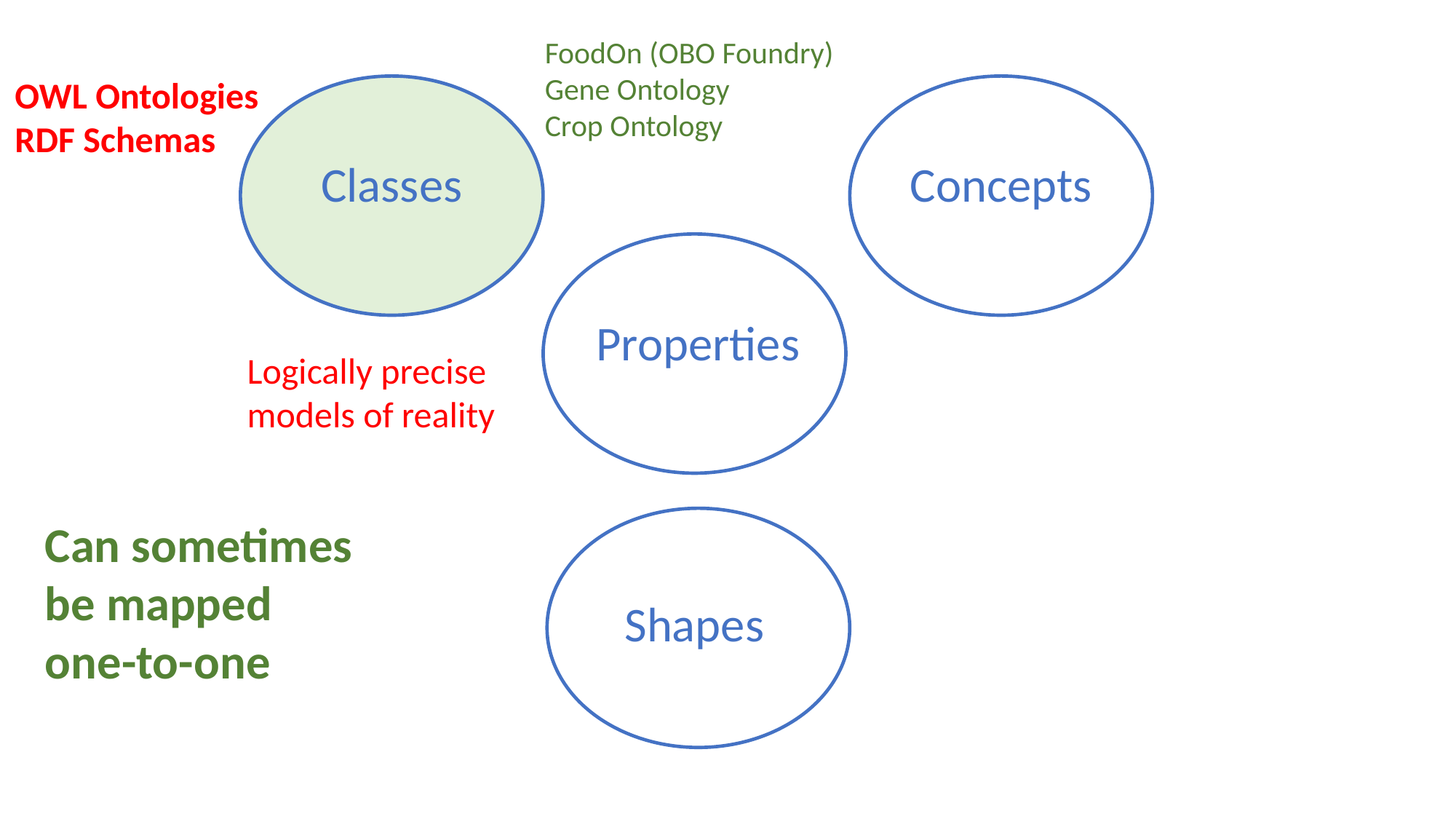

FoodOn (OBO Foundry)
Gene Ontology
Crop Ontology
OWL Ontologies
RDF Schemas

Concepts
Classes

Properties
Logically precise
models of reality
Can sometimes
be mapped
one-to-one

Shapes